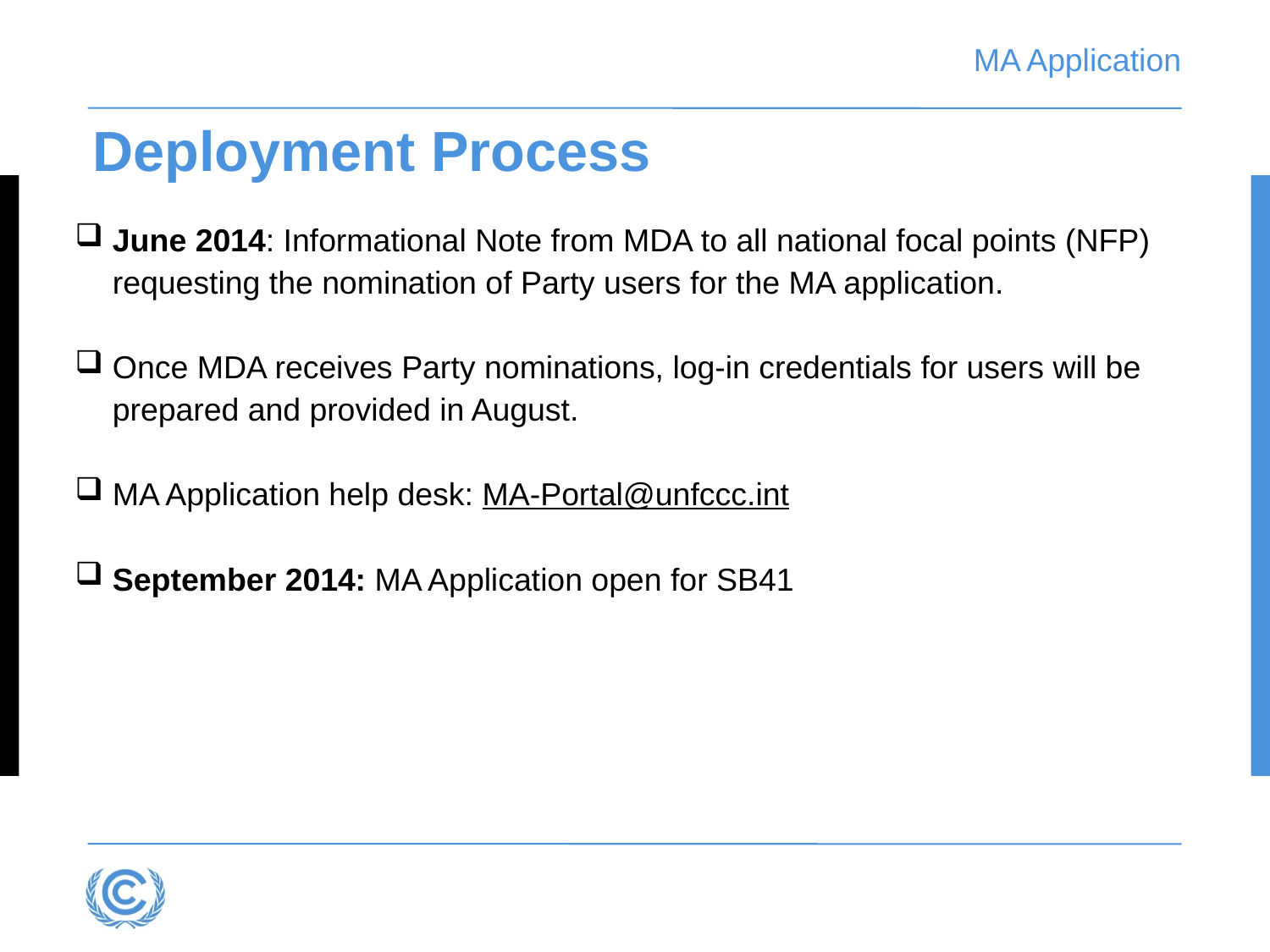

# MA Application
Deployment Process
June 2014: Informational Note from MDA to all national focal points (NFP) requesting the nomination of Party users for the MA application.

Once MDA receives Party nominations, log-in credentials for users will be prepared and provided in August.

MA Application help desk: MA-Portal@unfccc.int

September 2014: MA Application open for SB41